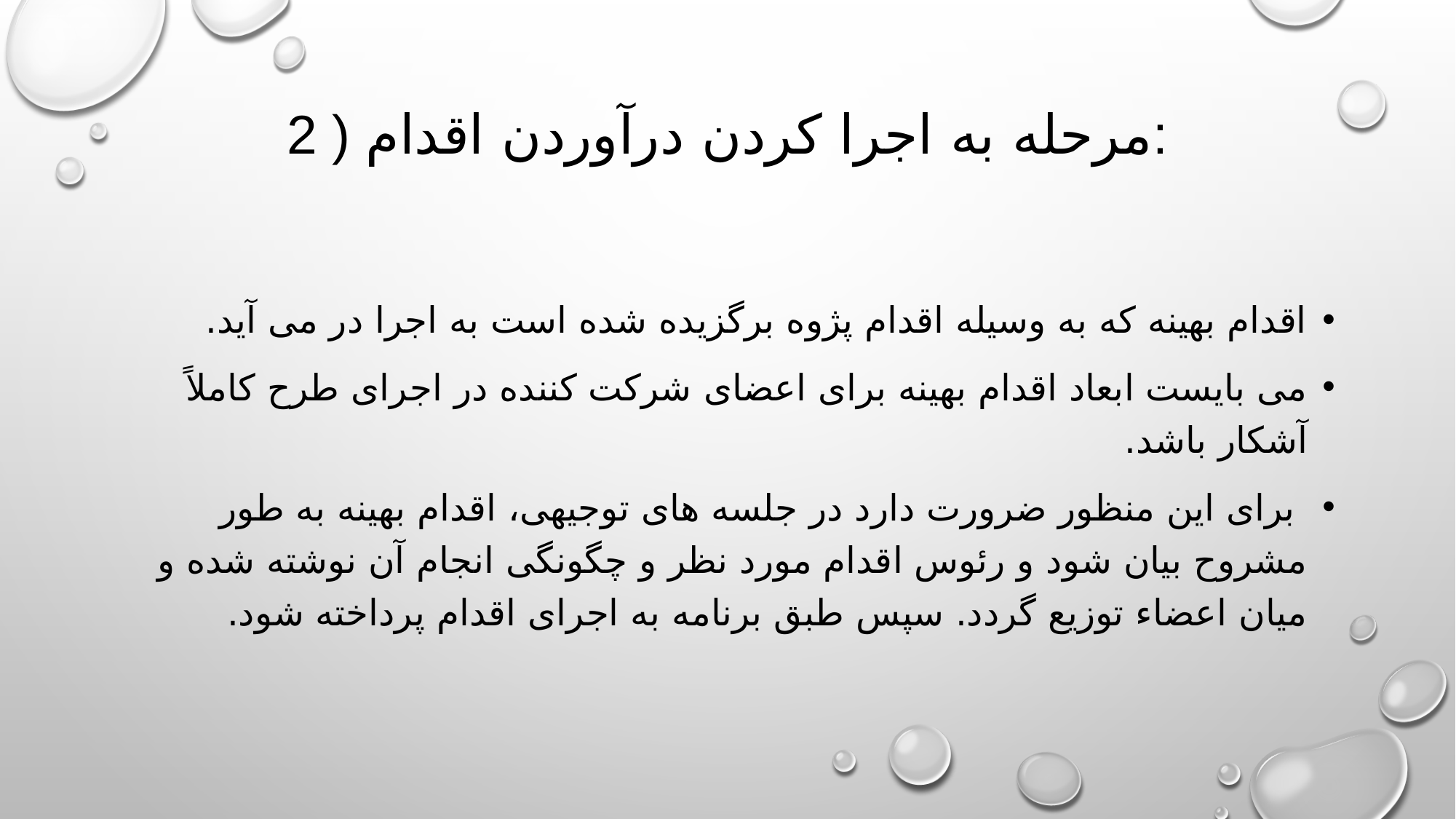

# 2 ) مرحله به اجرا کردن درآوردن اقدام:
اقدام بهینه که به وسیله اقدام پژوه برگزیده شده است به اجرا در می آید.
می بایست ابعاد اقدام بهینه برای اعضای شرکت کننده در اجرای طرح کاملاً آشکار باشد.
 برای این منظور ضرورت دارد در جلسه های توجیهی، اقدام بهینه به طور مشروح بیان شود و رئوس اقدام مورد نظر و چگونگی انجام آن نوشته شده و میان اعضاء توزیع گردد. سپس طبق برنامه به اجرای اقدام پرداخته شود.